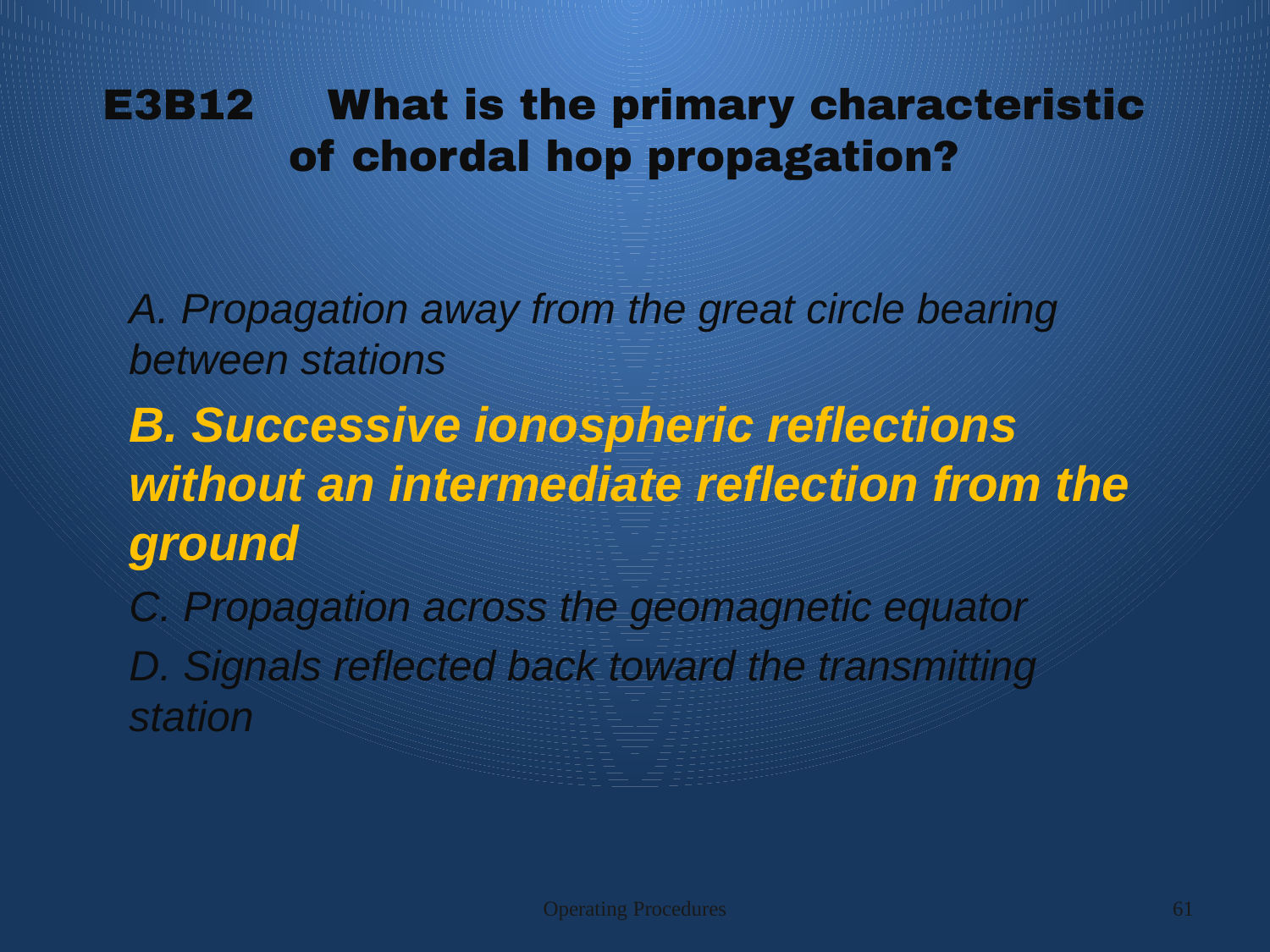

# E3B12     What is the primary characteristic of chordal hop propagation?
A. Propagation away from the great circle bearing between stations
B. Successive ionospheric reflections without an intermediate reflection from the ground
C. Propagation across the geomagnetic equator
D. Signals reflected back toward the transmitting station
Operating Procedures
61